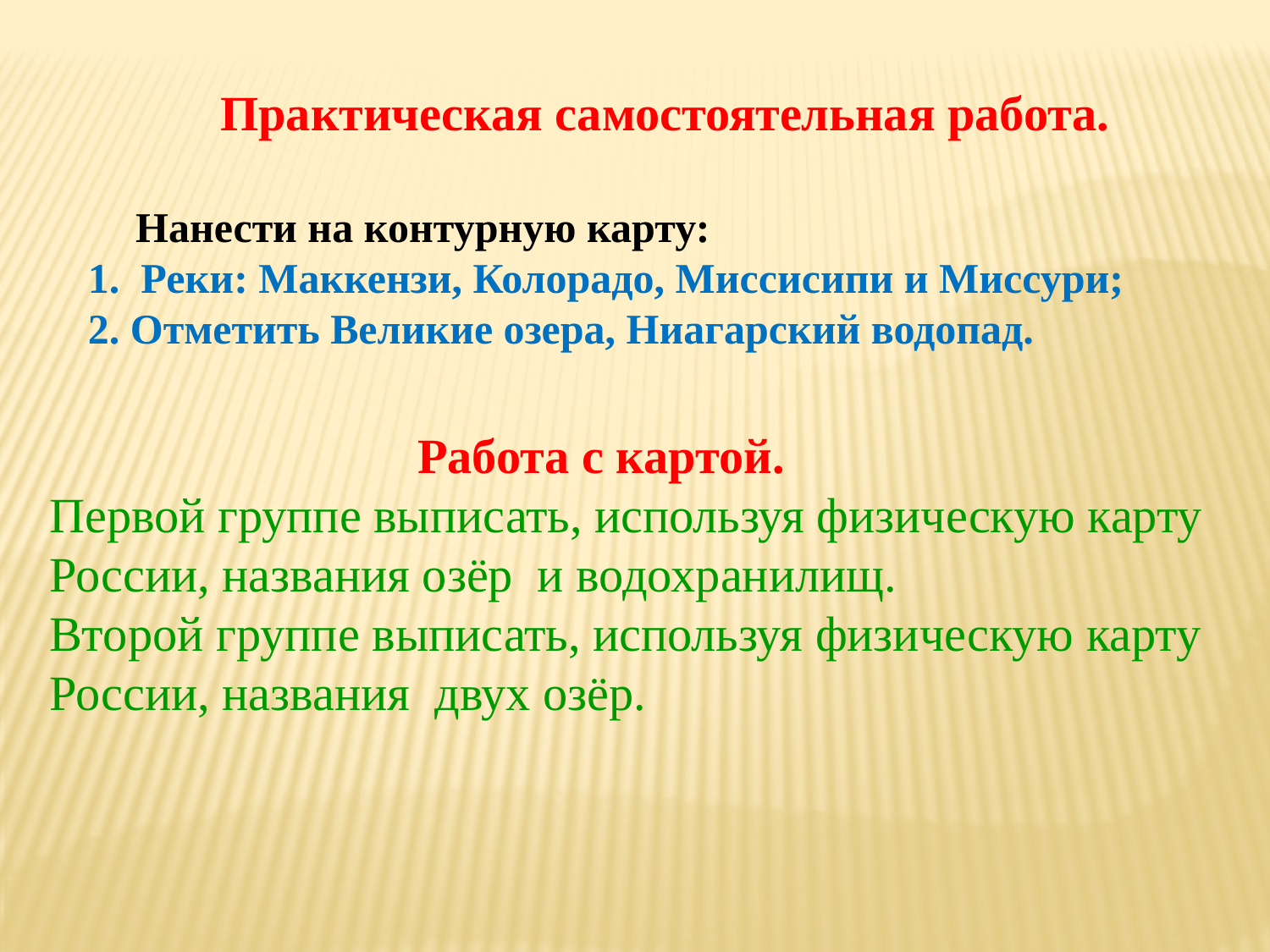

Практическая самостоятельная работа.

           Нанести на контурную карту:
 1.  Реки: Маккензи, Колорадо, Миссисипи и Миссури;
 2. Отметить Великие озера, Ниагарский водопад.

                                 Работа с картой.
   Первой группе выписать, используя физическую карту
   России, названия озёр  и водохранилищ.
   Второй группе выписать, используя физическую карту
   России, названия  двух озёр.